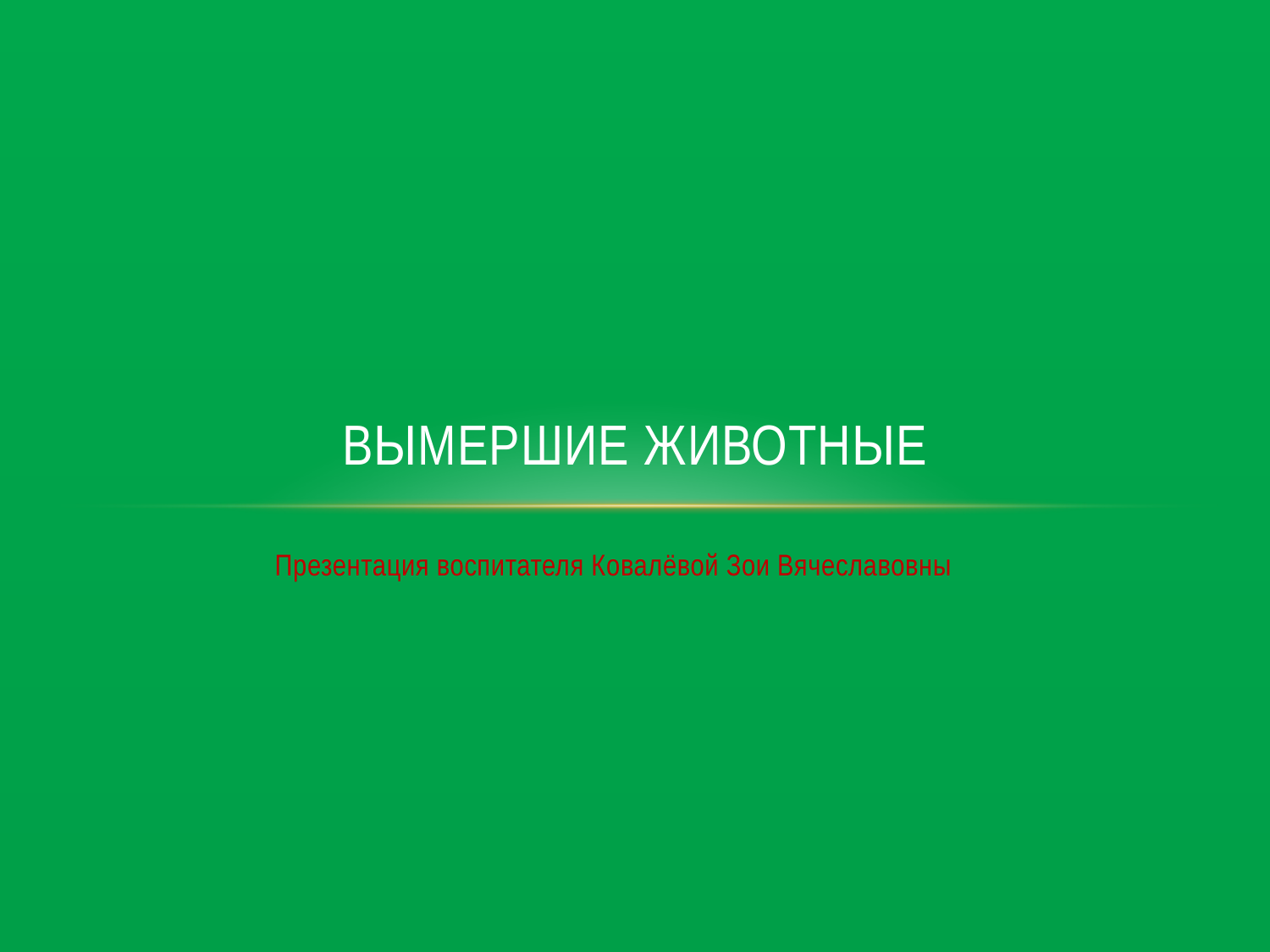

# Вымершие животные
Презентация воспитателя Ковалёвой Зои Вячеславовны